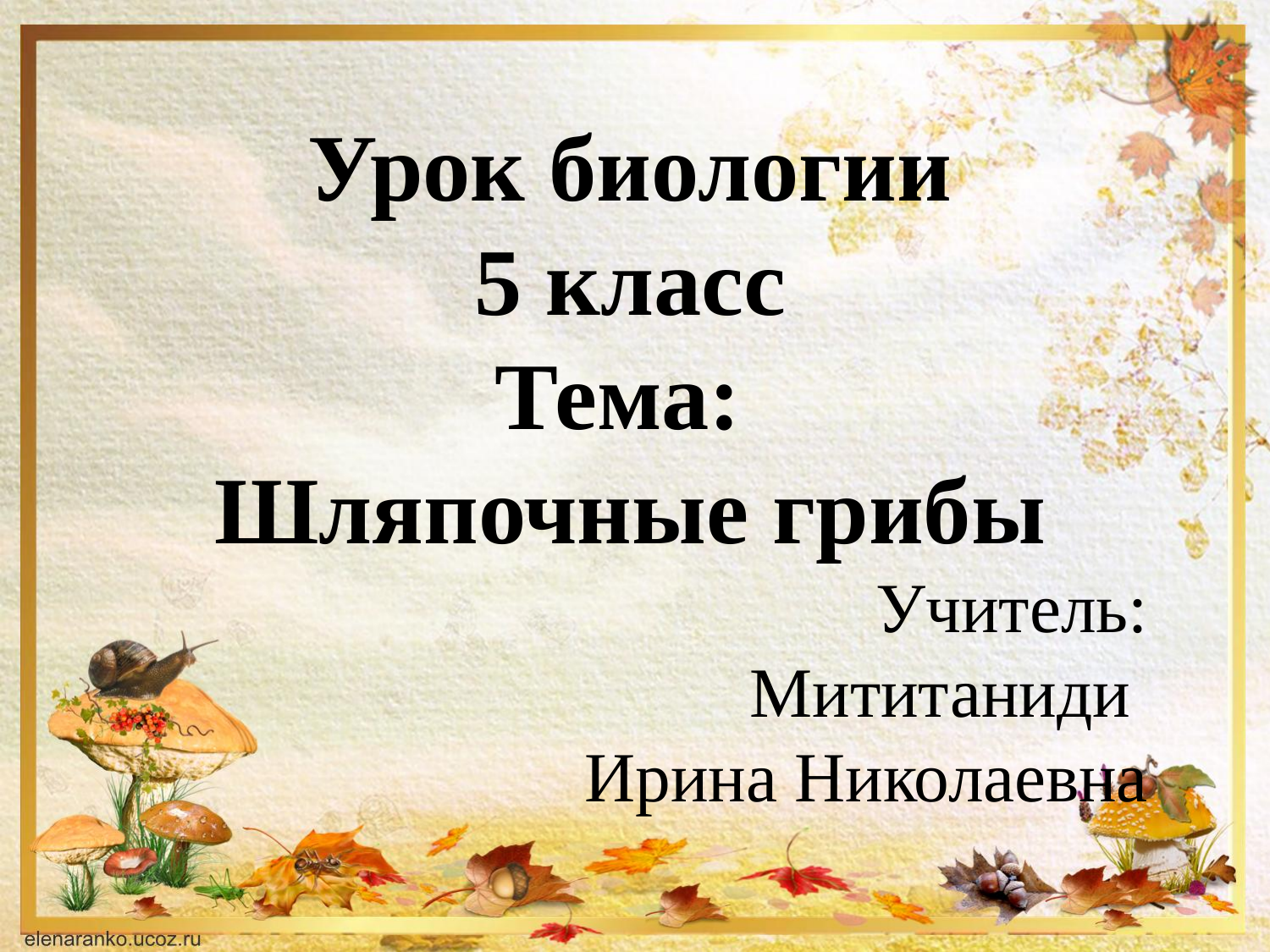

Урок биологии
5 класс
Тема:
Шляпочные грибы
Учитель:
Мититаниди
Ирина Николаевна